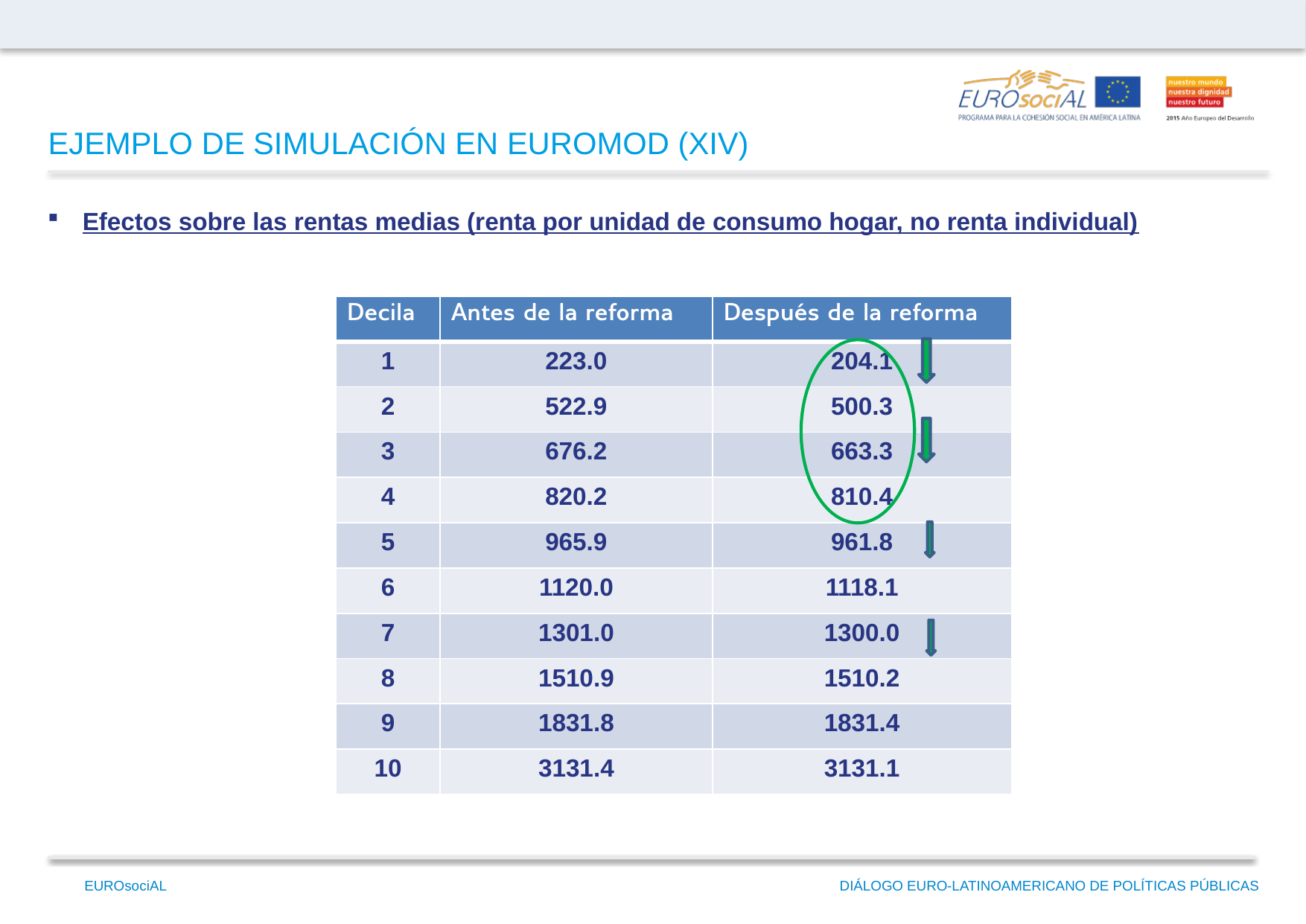

EJEMPLO DE SIMULACIÓN EN EUROMOD (XIV)
Efectos sobre las rentas medias (renta por unidad de consumo hogar, no renta individual)

| Decila | Antes de la reforma | Después de la reforma |
| --- | --- | --- |
| 1 | 223.0 | 204.1 |
| 2 | 522.9 | 500.3 |
| 3 | 676.2 | 663.3 |
| 4 | 820.2 | 810.4 |
| 5 | 965.9 | 961.8 |
| 6 | 1120.0 | 1118.1 |
| 7 | 1301.0 | 1300.0 |
| 8 | 1510.9 | 1510.2 |
| 9 | 1831.8 | 1831.4 |
| 10 | 3131.4 | 3131.1 |